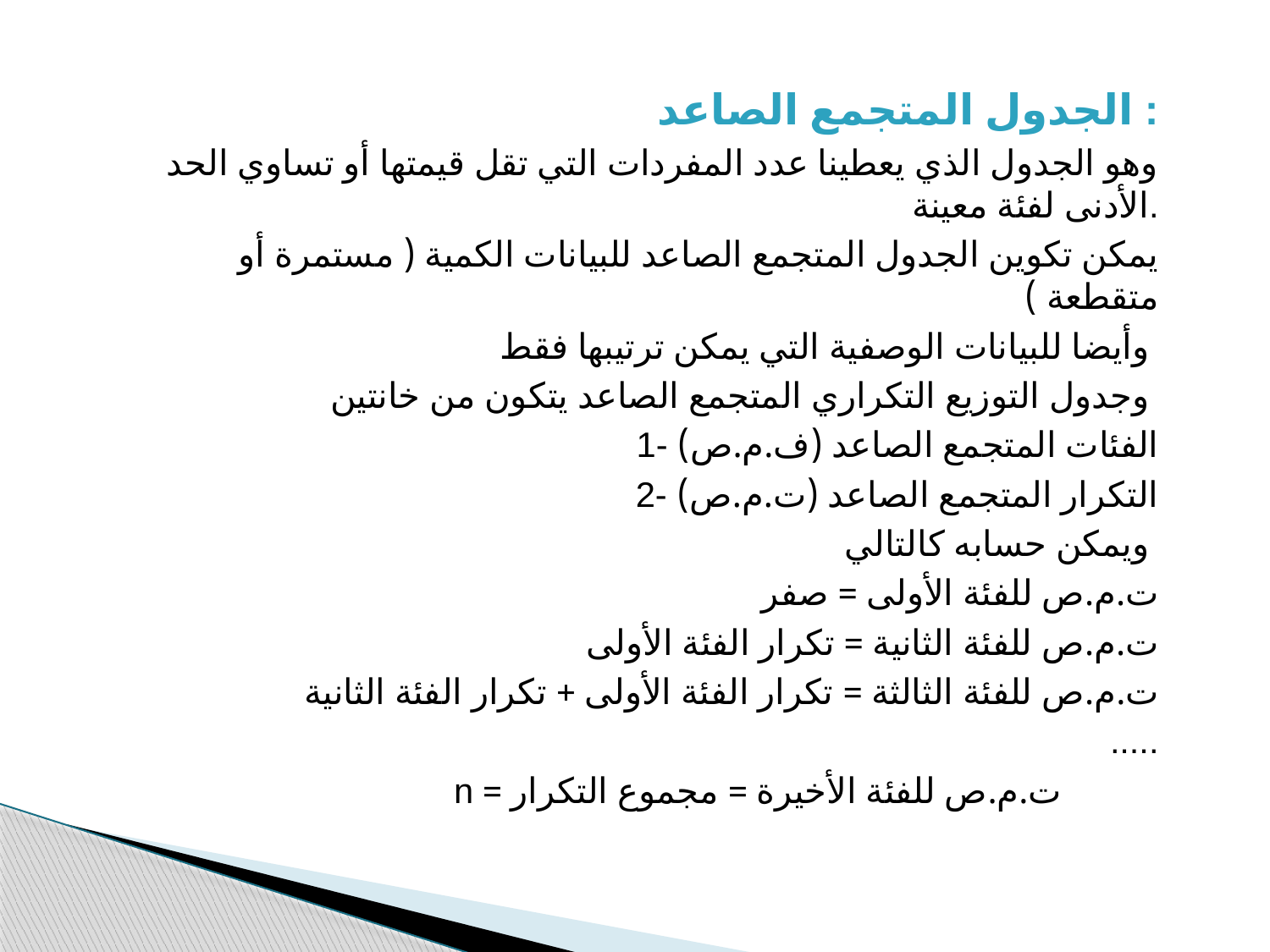

الجدول المتجمع الصاعد :
وهو الجدول الذي يعطينا عدد المفردات التي تقل قيمتها أو تساوي الحد الأدنى لفئة معينة.
يمكن تكوين الجدول المتجمع الصاعد للبيانات الكمية ( مستمرة أو متقطعة )
وأيضا للبيانات الوصفية التي يمكن ترتيبها فقط
وجدول التوزيع التكراري المتجمع الصاعد يتكون من خانتين
        1- الفئات المتجمع الصاعد (ف.م.ص)
        2- التكرار المتجمع الصاعد (ت.م.ص)
ويمكن حسابه كالتالي
         ت.م.ص للفئة الأولى = صفر
         ت.م.ص للفئة الثانية = تكرار الفئة الأولى
         ت.م.ص للفئة الثالثة = تكرار الفئة الأولى + تكرار الفئة الثانية
         .....
         ت.م.ص للفئة الأخيرة = مجموع التكرار = n